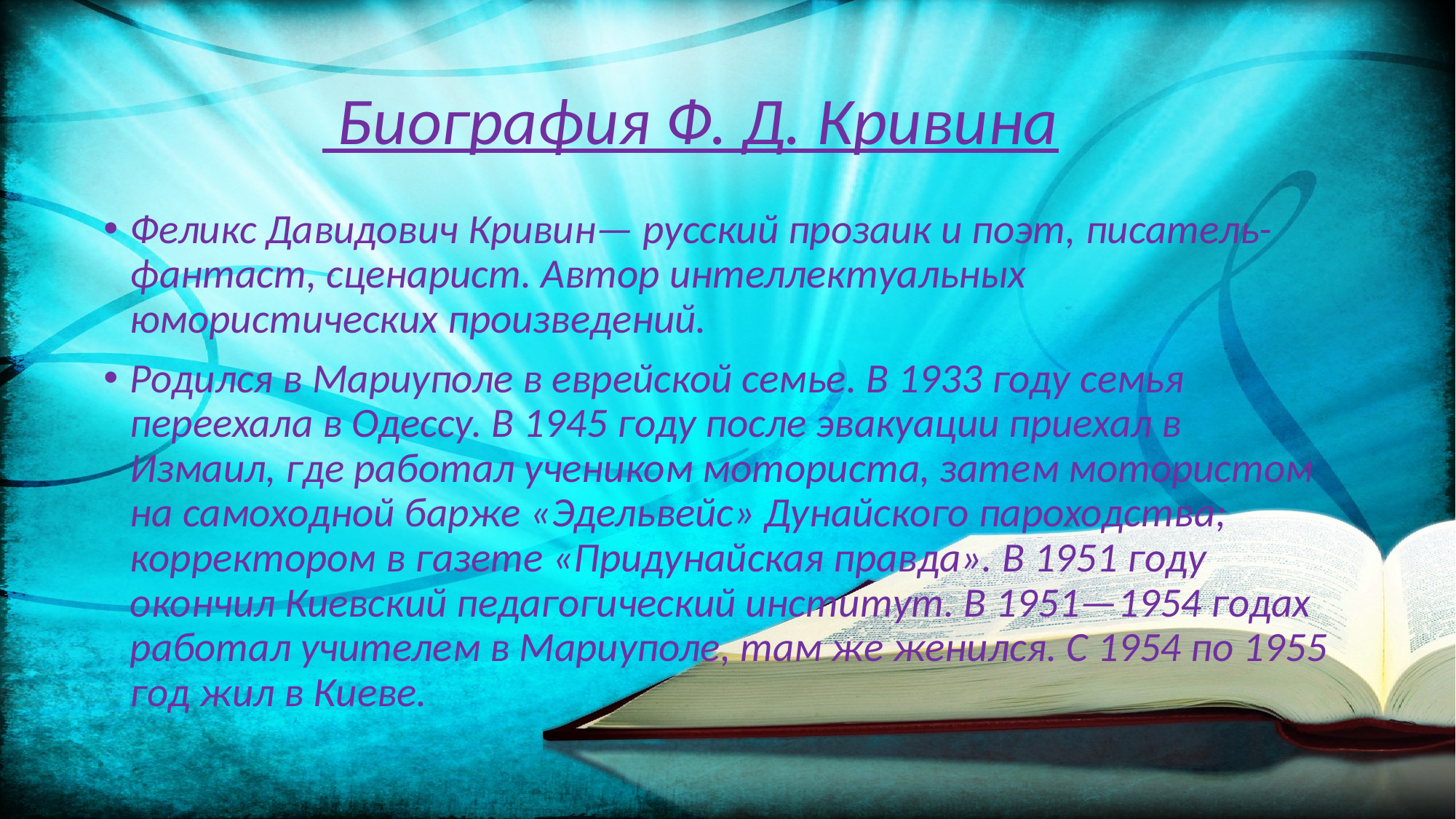

# Биография Ф. Д. Кривина
Феликс Давидович Кривин— русский прозаик и поэт, писатель-фантаст, сценарист. Автор интеллектуальных юмористических произведений.
Родился в Мариуполе в еврейской семье. В 1933 году семья переехала в Одессу. В 1945 году после эвакуации приехал в Измаил, где работал учеником моториста, затем мотористом на самоходной барже «Эдельвейс» Дунайского пароходства; корректором в газете «Придунайская правда». В 1951 году окончил Киевский педагогический институт. В 1951—1954 годах работал учителем в Мариуполе, там же женился. С 1954 по 1955 год жил в Киеве.